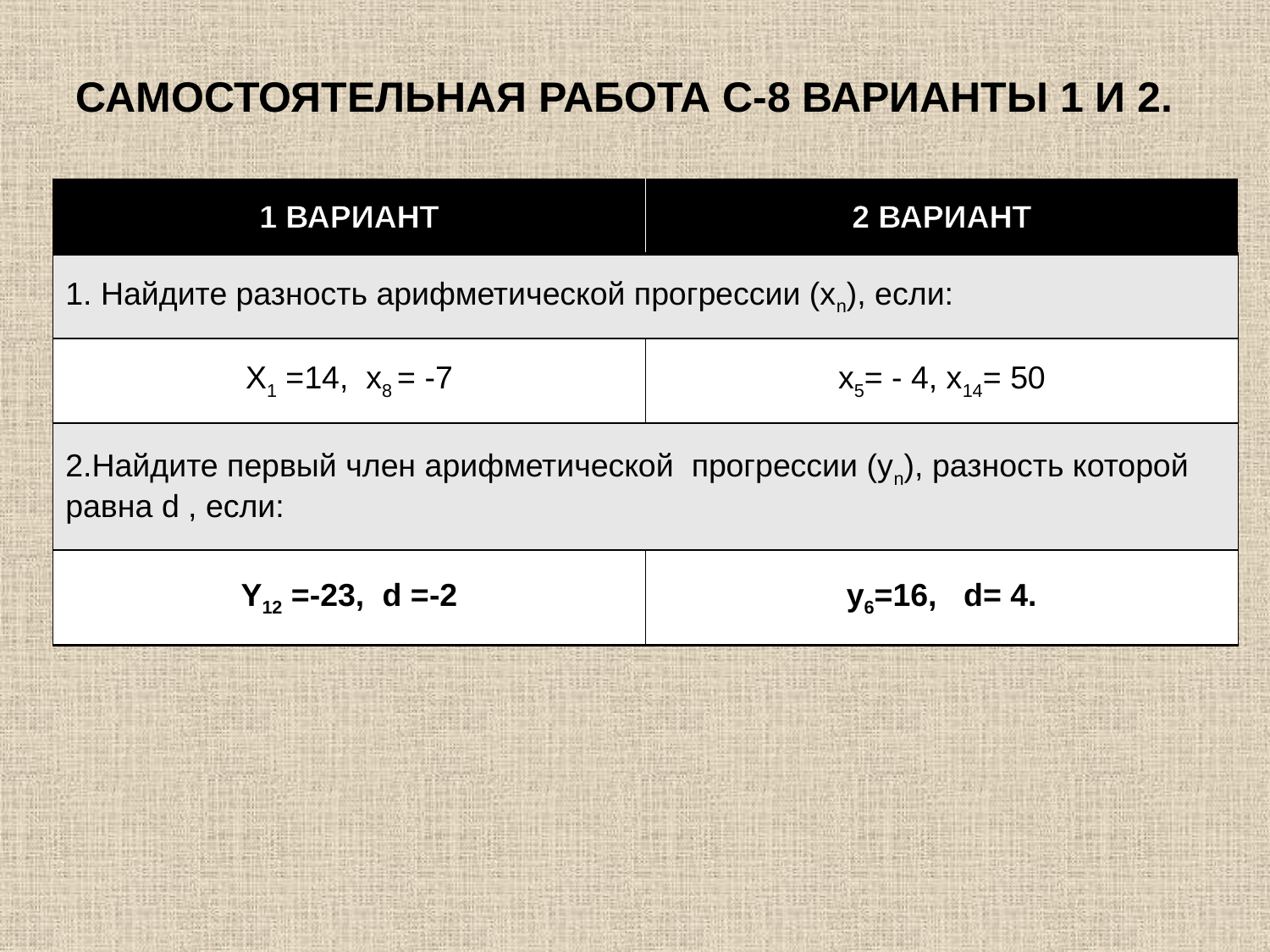

Самостоятельная работа С-8 варианты 1 и 2.
| 1 вариант | 2 вариант |
| --- | --- |
| 1. Найдите разность арифметической прогрессии (хn), если: |  |
| Х1 =14, х8 = -7 | х5= - 4, х14= 50 |
| 2.Найдите первый член арифметической прогрессии (уn), разность которой равна d , если: |  |
| Y12 =-23, d =-2 | y6=16, d= 4. |